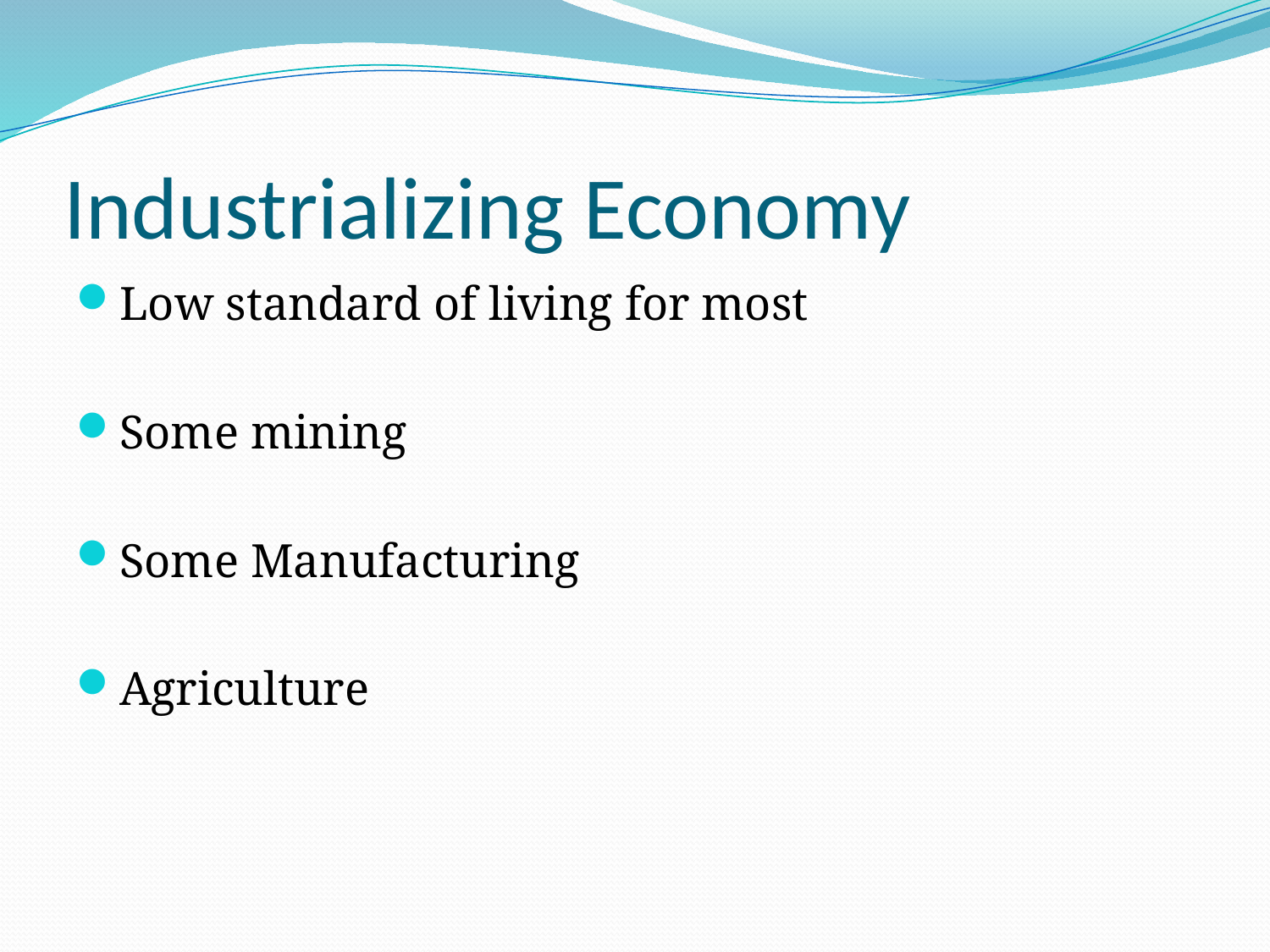

# Industrializing Economy
Low standard of living for most

Some mining

Some Manufacturing

Agriculture